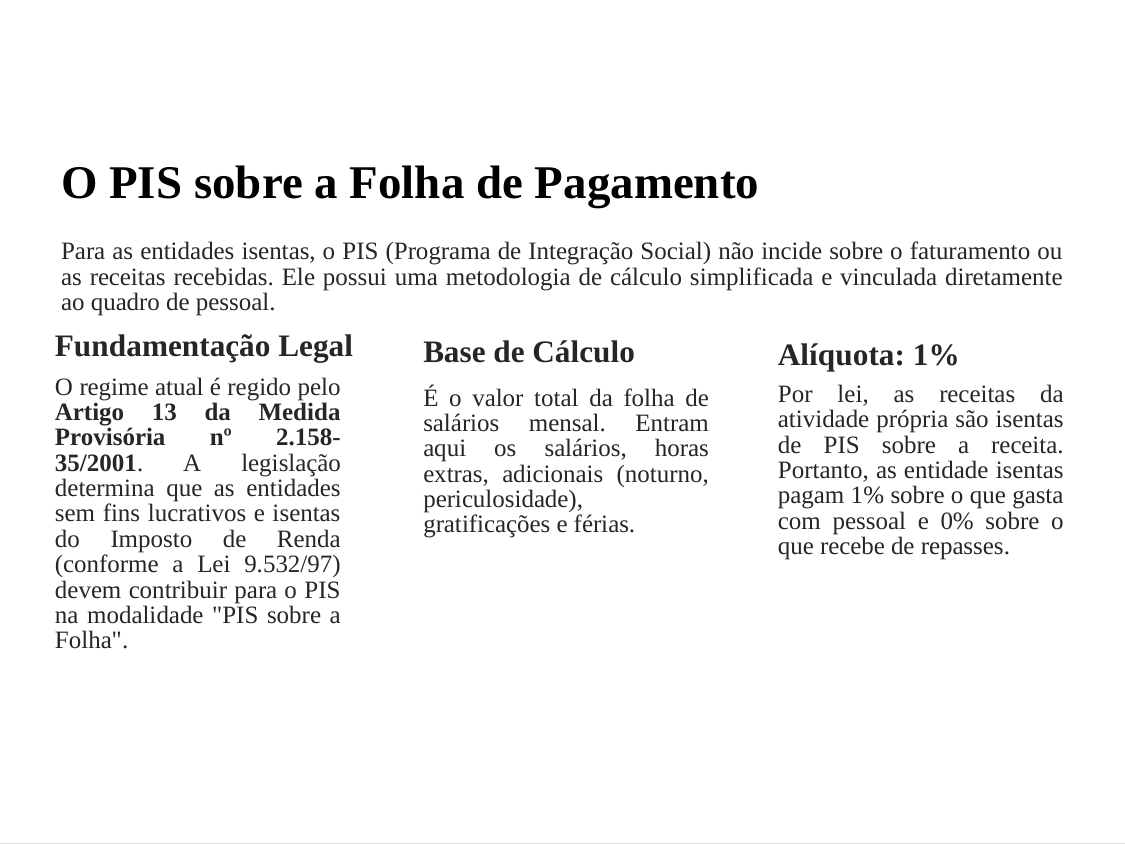

O PIS sobre a Folha de Pagamento
Para as entidades isentas, o PIS (Programa de Integração Social) não incide sobre o faturamento ou as receitas recebidas. Ele possui uma metodologia de cálculo simplificada e vinculada diretamente ao quadro de pessoal.

Fundamentação Legal
Base de Cálculo
Alíquota: 1%

O regime atual é regido pelo Artigo 13 da Medida Provisória nº 2.158-35/2001. A legislação determina que as entidades sem fins lucrativos e isentas do Imposto de Renda (conforme a Lei 9.532/97) devem contribuir para o PIS na modalidade "PIS sobre a Folha".
Por lei, as receitas da atividade própria são isentas de PIS sobre a receita. Portanto, as entidade isentas pagam 1% sobre o que gasta com pessoal e 0% sobre o que recebe de repasses.
É o valor total da folha de salários mensal. Entram aqui os salários, horas extras, adicionais (noturno, periculosidade), gratificações e férias.